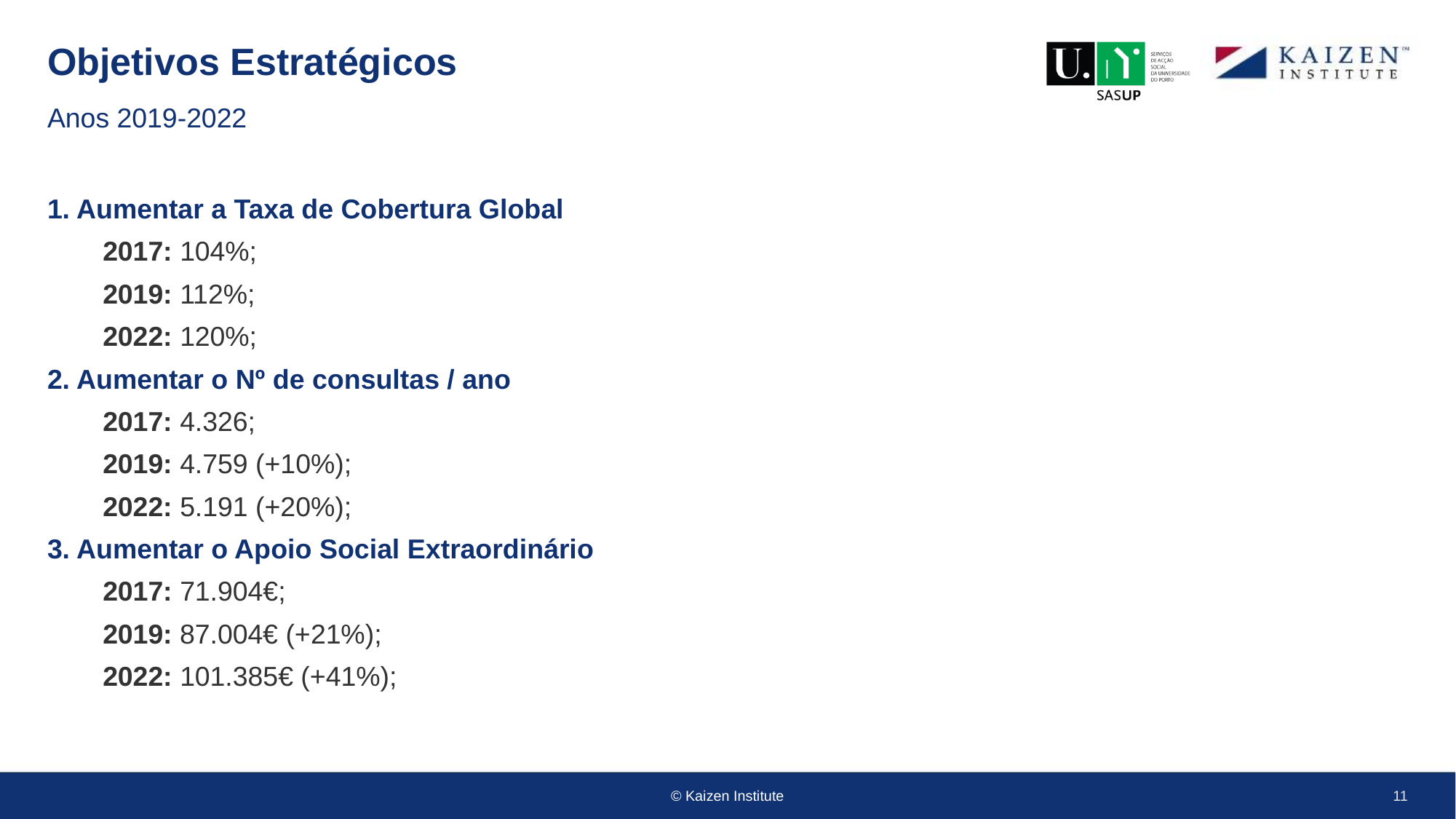

# Objetivos Estratégicos
Anos 2019-2022
1. Aumentar a Taxa de Cobertura Global
2017: 104%;
2019: 112%;
2022: 120%;
2. Aumentar o Nº de consultas / ano
2017: 4.326;
2019: 4.759 (+10%);
2022: 5.191 (+20%);
3. Aumentar o Apoio Social Extraordinário
2017: 71.904€;
2019: 87.004€ (+21%);
2022: 101.385€ (+41%);